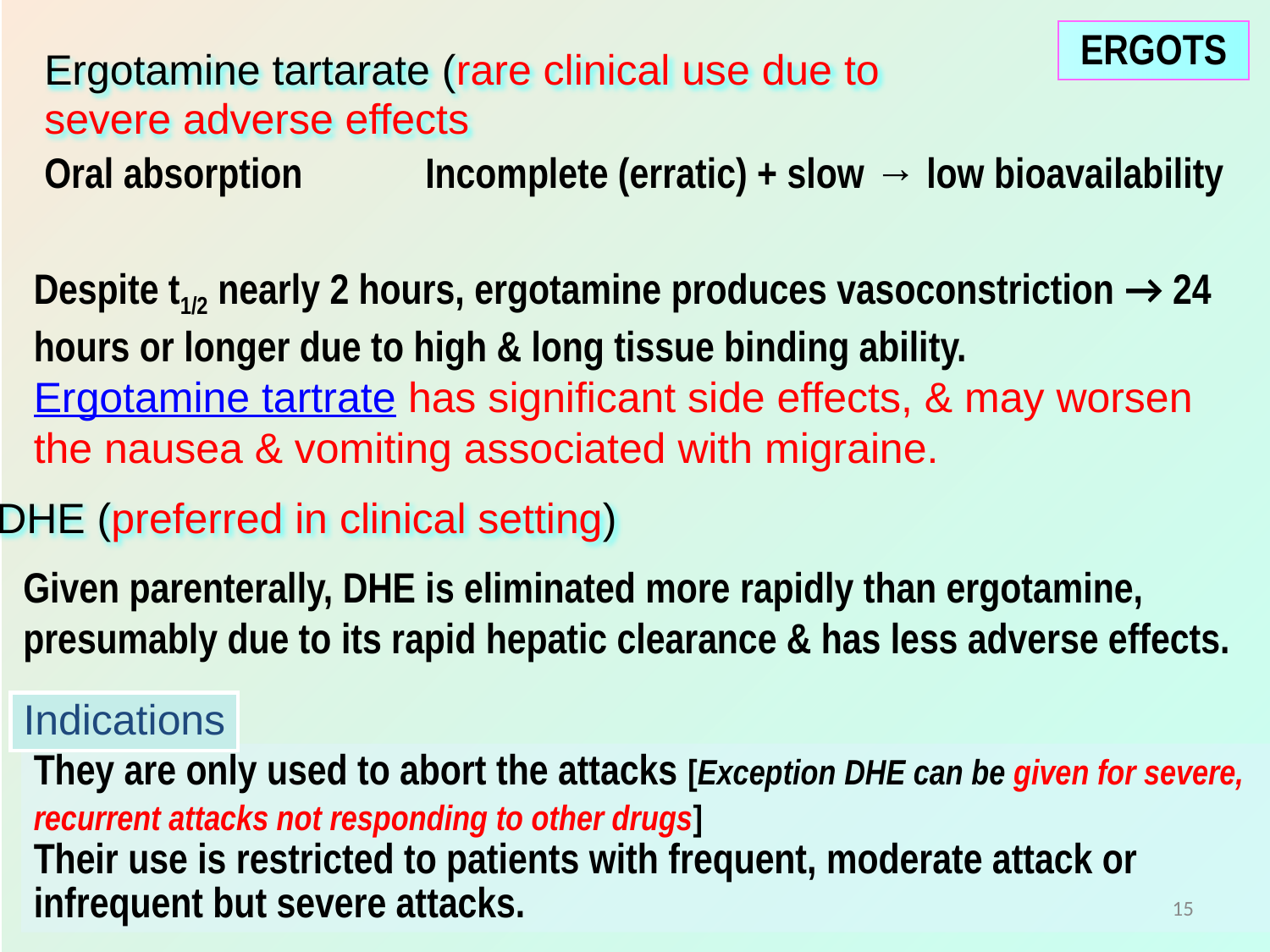

ERGOTS
Ergotamine tartarate (rare clinical use due to severe adverse effects

Oral absorption	Incomplete (erratic) + slow → low bioavailability

Despite t1/2 nearly 2 hours, ergotamine produces vasoconstriction → 24 hours or longer due to high & long tissue binding ability.
Ergotamine tartrate has significant side effects, & may worsen the nausea & vomiting associated with migraine.
DHE (preferred in clinical setting)
Given parenterally, DHE is eliminated more rapidly than ergotamine, presumably due to its rapid hepatic clearance & has less adverse effects.
Indications
They are only used to abort the attacks [Exception DHE can be given for severe, recurrent attacks not responding to other drugs]
Their use is restricted to patients with frequent, moderate attack or infrequent but severe attacks.
15